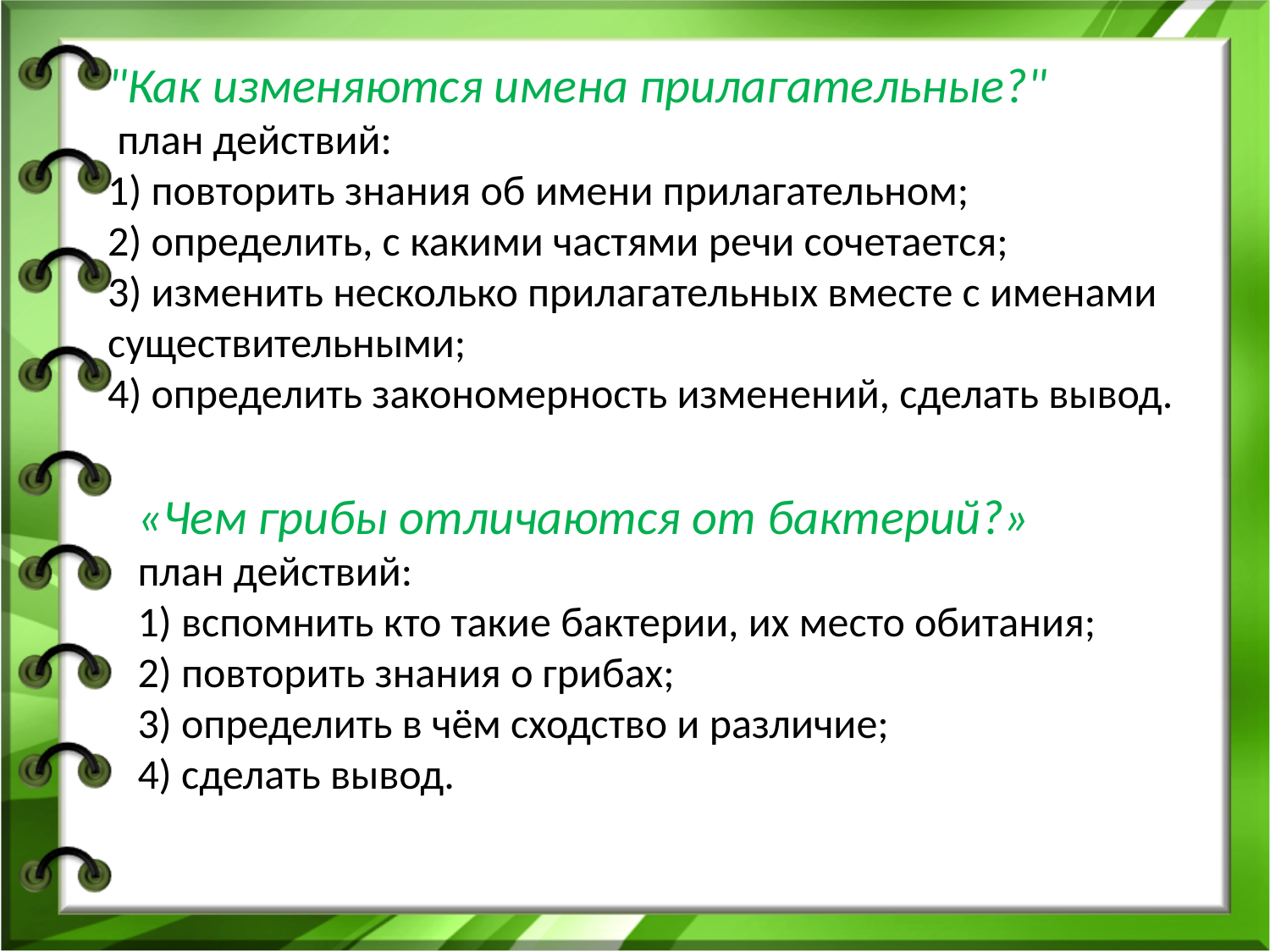

# "Как изменяются имена прилагательные?" план действий: 1) повторить знания об имени прилагательном; 2) определить, с какими частями речи сочетается; 3) изменить несколько прилагательных вместе с именами существительными; 4) определить закономерность изменений, сделать вывод.
«Чем грибы отличаются от бактерий?»
план действий:
1) вспомнить кто такие бактерии, их место обитания;
2) повторить знания о грибах;
3) определить в чём сходство и различие;
4) сделать вывод.